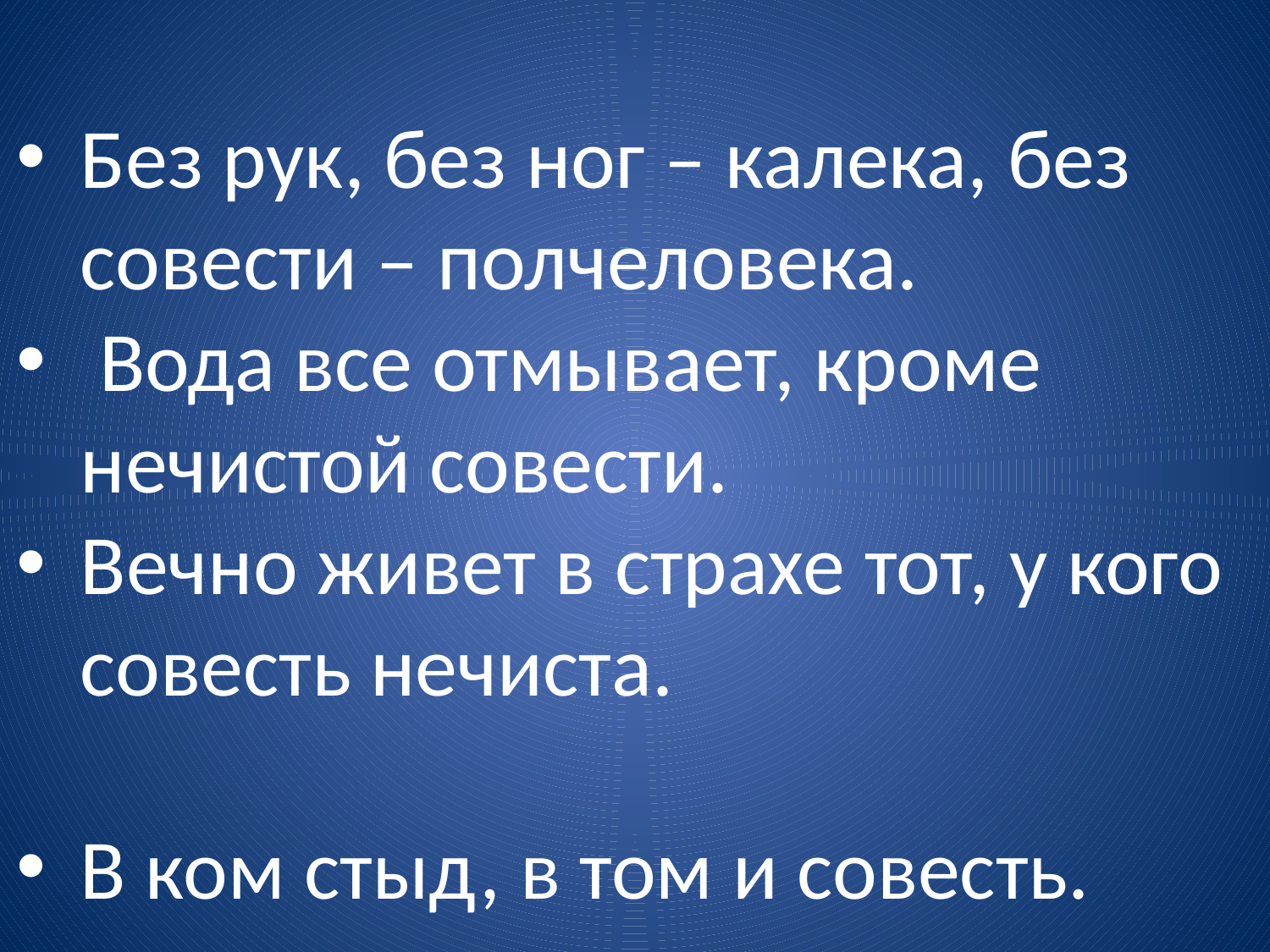

Без рук, без ног – калека, без совести – полчеловека.
 Вода все отмывает, кроме нечистой совести.
Вечно живет в страхе тот, у кого совесть нечиста.

В ком стыд, в том и совесть.

#